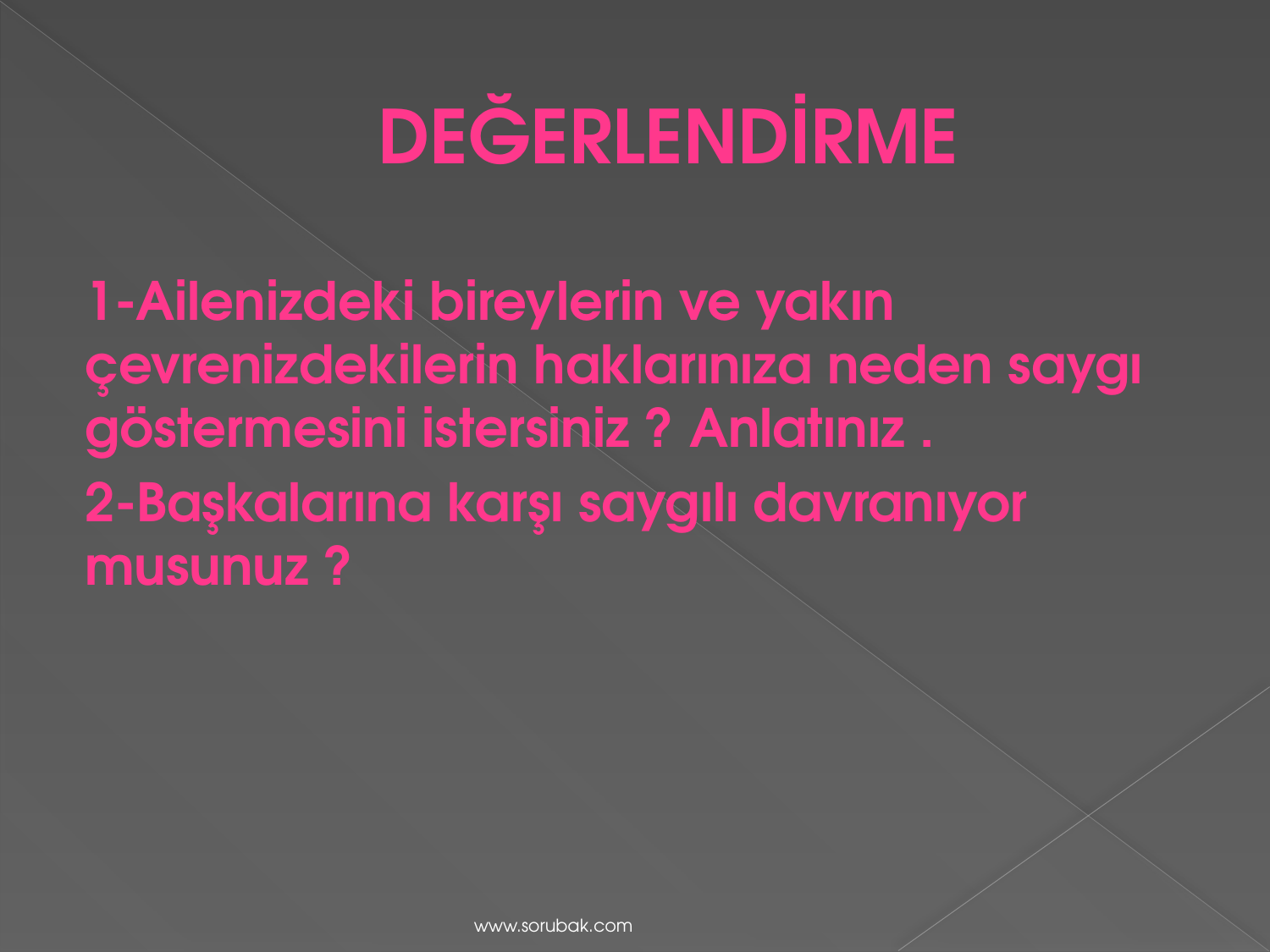

# DEĞERLENDİRME
1-Ailenizdeki bireylerin ve yakın çevrenizdekilerin haklarınıza neden saygı göstermesini istersiniz ? Anlatınız .
2-Başkalarına karşı saygılı davranıyor musunuz ?

www.sorubak.com